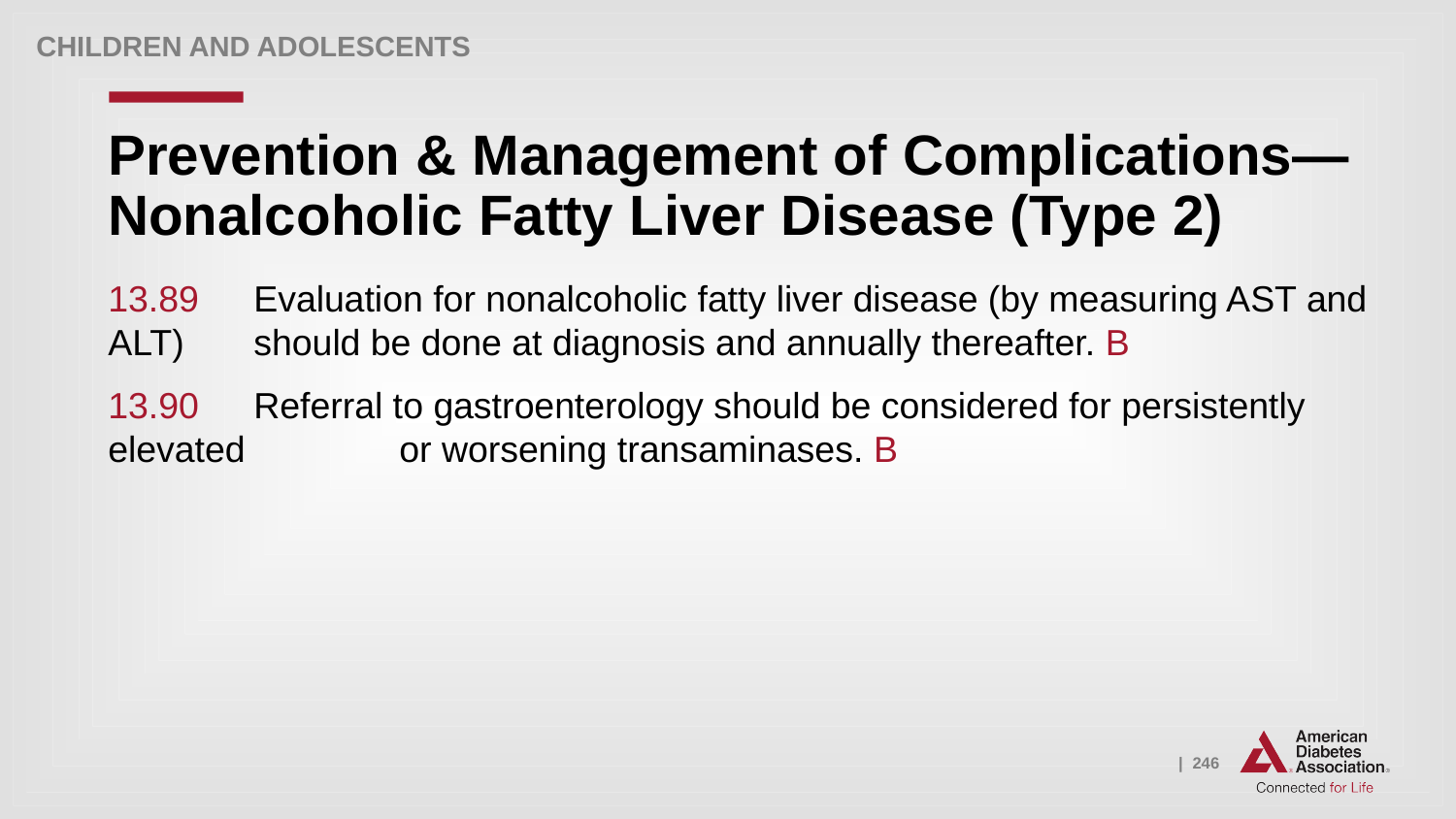

Children and adolescents
# Prevention & Management of Complications—Nonalcoholic Fatty Liver Disease (Type 2)
13.89 	Evaluation for nonalcoholic fatty liver disease (by measuring AST and ALT) 	should be done at diagnosis and annually thereafter. B
13.90 	Referral to gastroenterology should be considered for persistently elevated 	or worsening transaminases. B